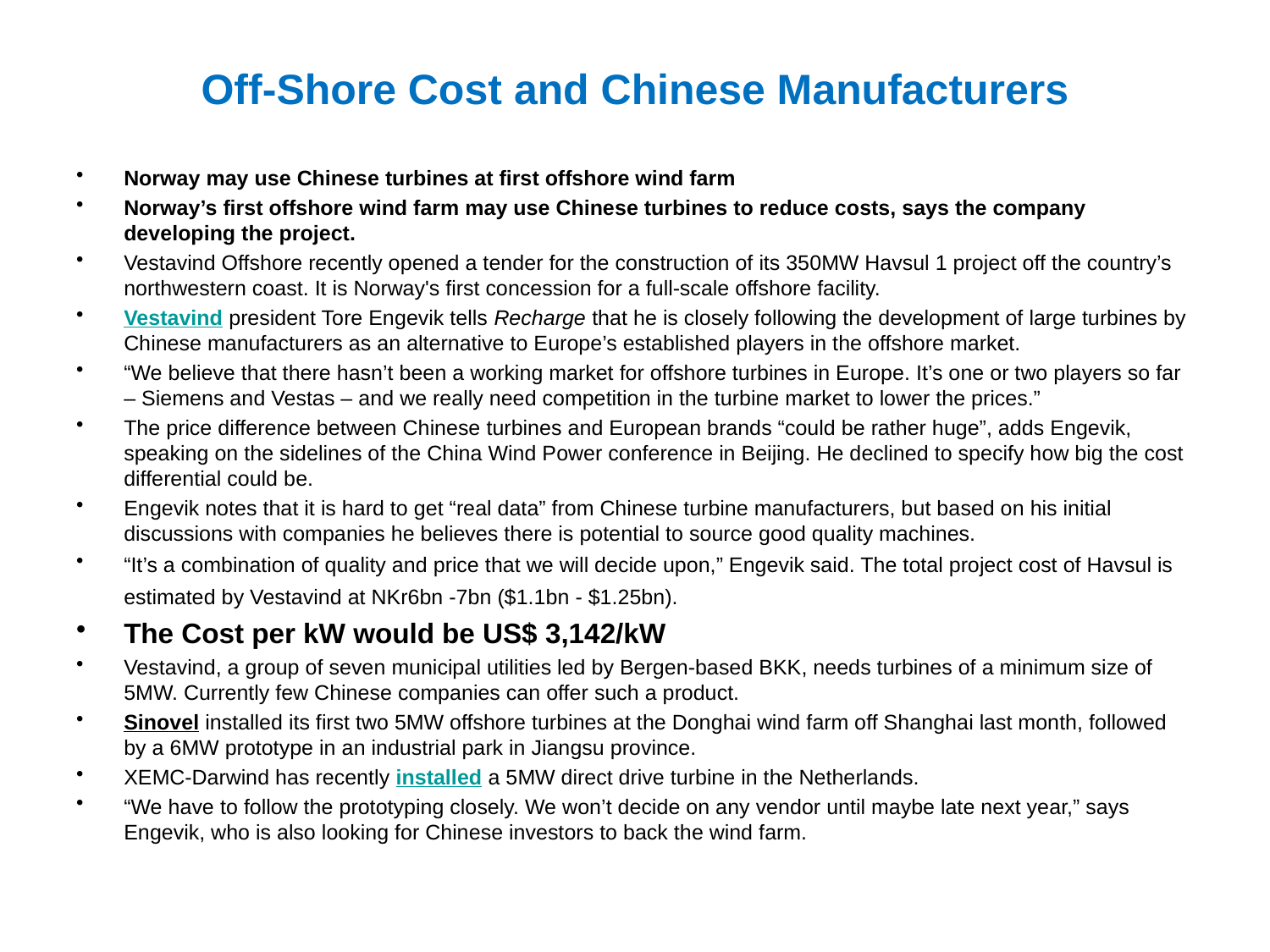

# Off-Shore Cost and Chinese Manufacturers
Norway may use Chinese turbines at first offshore wind farm
Norway’s first offshore wind farm may use Chinese turbines to reduce costs, says the company developing the project.
Vestavind Offshore recently opened a tender for the construction of its 350MW Havsul 1 project off the country’s northwestern coast. It is Norway's first concession for a full-scale offshore facility.
Vestavind president Tore Engevik tells Recharge that he is closely following the development of large turbines by Chinese manufacturers as an alternative to Europe’s established players in the offshore market.
“We believe that there hasn’t been a working market for offshore turbines in Europe. It’s one or two players so far – Siemens and Vestas – and we really need competition in the turbine market to lower the prices.”
The price difference between Chinese turbines and European brands “could be rather huge”, adds Engevik, speaking on the sidelines of the China Wind Power conference in Beijing. He declined to specify how big the cost differential could be.
Engevik notes that it is hard to get “real data” from Chinese turbine manufacturers, but based on his initial discussions with companies he believes there is potential to source good quality machines.
“It’s a combination of quality and price that we will decide upon,” Engevik said. The total project cost of Havsul is estimated by Vestavind at NKr6bn -7bn ($1.1bn - $1.25bn).
The Cost per kW would be US$ 3,142/kW
Vestavind, a group of seven municipal utilities led by Bergen-based BKK, needs turbines of a minimum size of 5MW. Currently few Chinese companies can offer such a product.
Sinovel installed its first two 5MW offshore turbines at the Donghai wind farm off Shanghai last month, followed by a 6MW prototype in an industrial park in Jiangsu province.
XEMC-Darwind has recently installed a 5MW direct drive turbine in the Netherlands.
“We have to follow the prototyping closely. We won’t decide on any vendor until maybe late next year,” says Engevik, who is also looking for Chinese investors to back the wind farm.